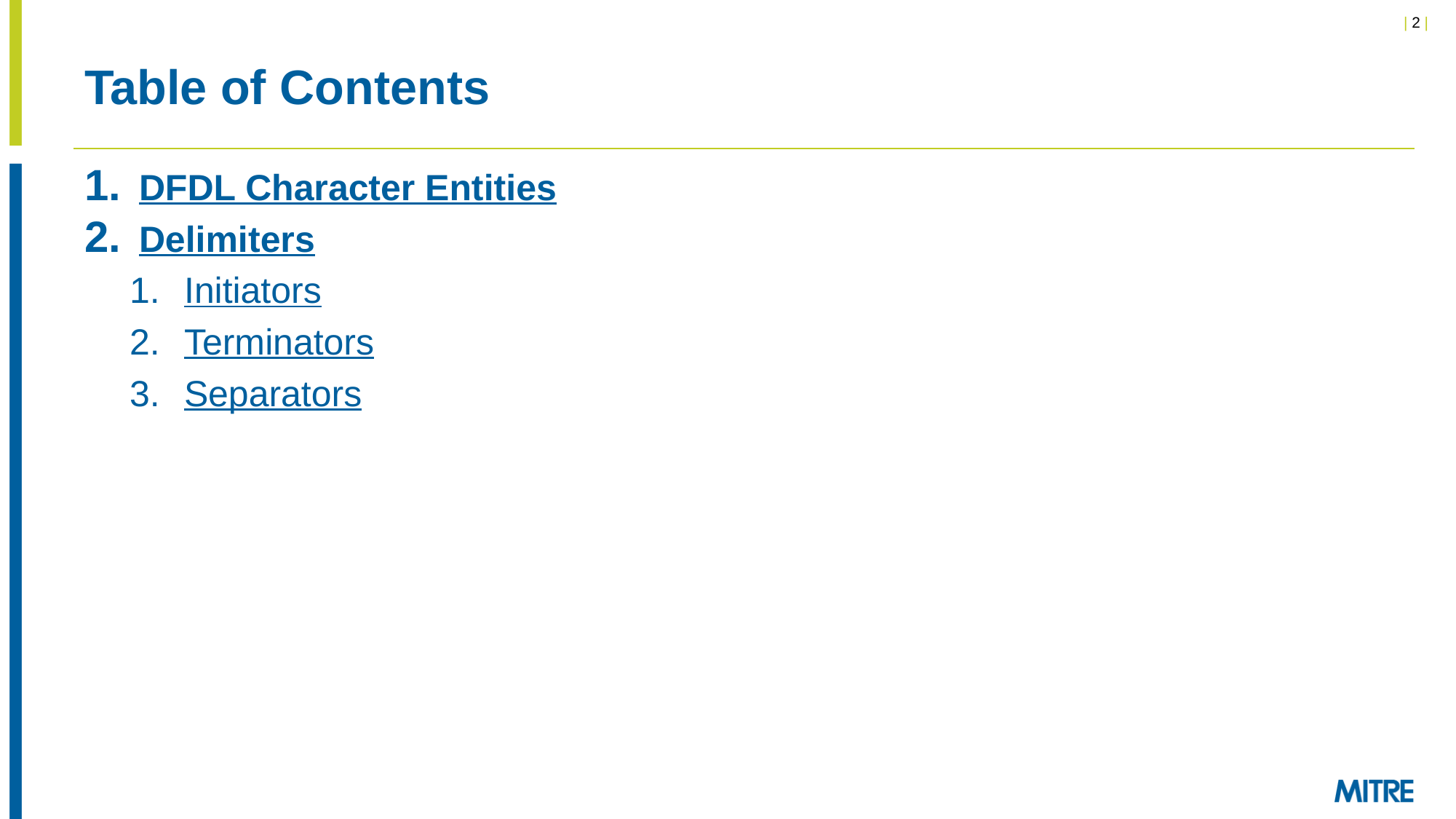

# Table of Contents
DFDL Character Entities
Delimiters
Initiators
Terminators
Separators